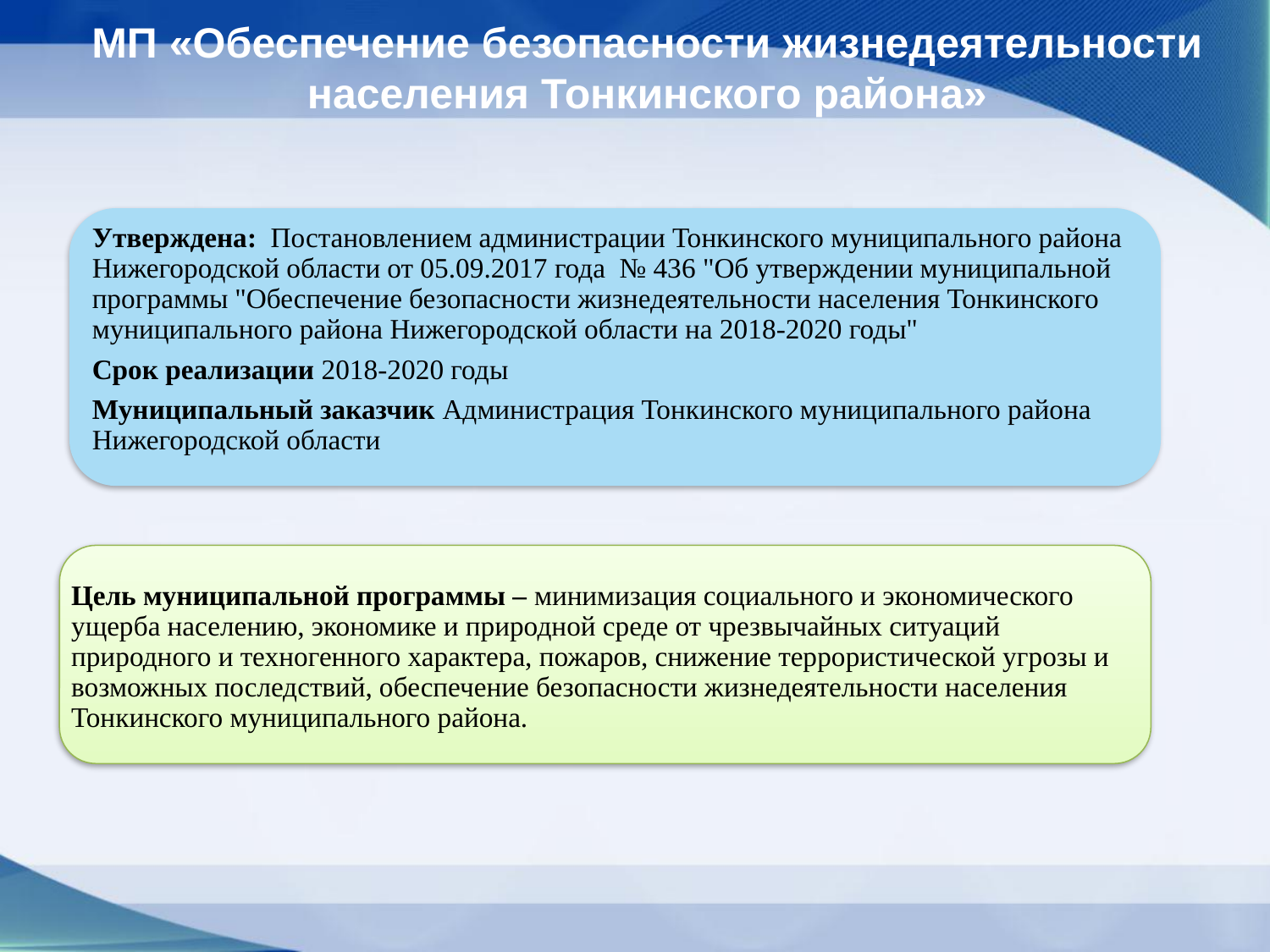

МП «Обеспечение безопасности жизнедеятельности населения Тонкинского района»

Утверждена:  Постановлением администрации Тонкинского муниципального района Нижегородской области от 05.09.2017 года  № 436 "Об утверждении муниципальной программы "Обеспечение безопасности жизнедеятельности населения Тонкинского муниципального района Нижегородской области на 2018-2020 годы"
Срок реализации 2018-2020 годы
Муниципальный заказчик Администрация Тонкинского муниципального района Нижегородской области

Цель муниципальной программы – минимизация социального и экономического ущерба населению, экономике и природной среде от чрезвычайных ситуаций природного и техногенного характера, пожаров, снижение террористической угрозы и возможных последствий, обеспечение безопасности жизнедеятельности населения Тонкинского муниципального района.